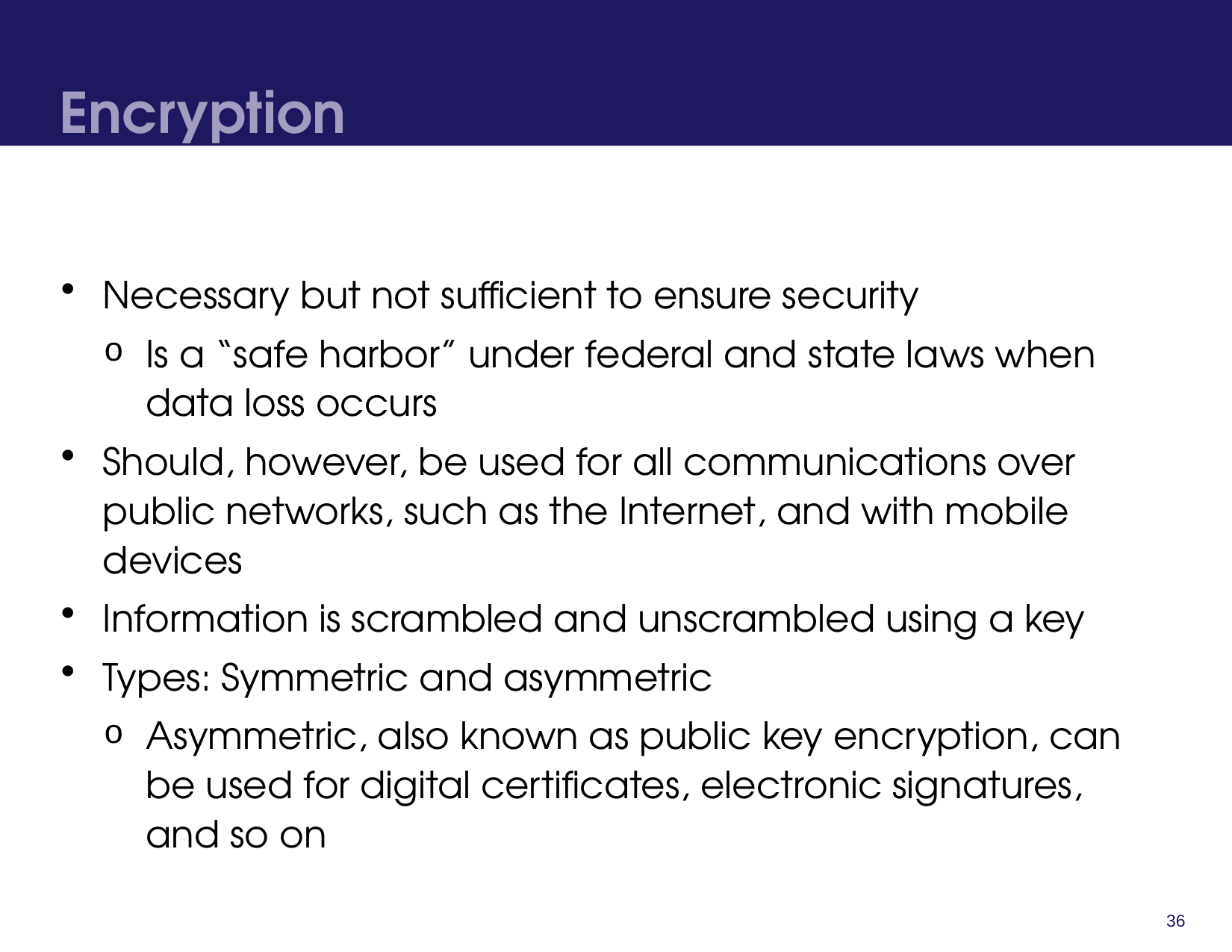

# Encryption
Necessary but not sufficient to ensure security
Is a “safe harbor” under federal and state laws when data loss occurs
Should, however, be used for all communications over public networks, such as the Internet, and with mobile devices
Information is scrambled and unscrambled using a key
Types: Symmetric and asymmetric
Asymmetric, also known as public key encryption, can be used for digital certificates, electronic signatures, and so on
36